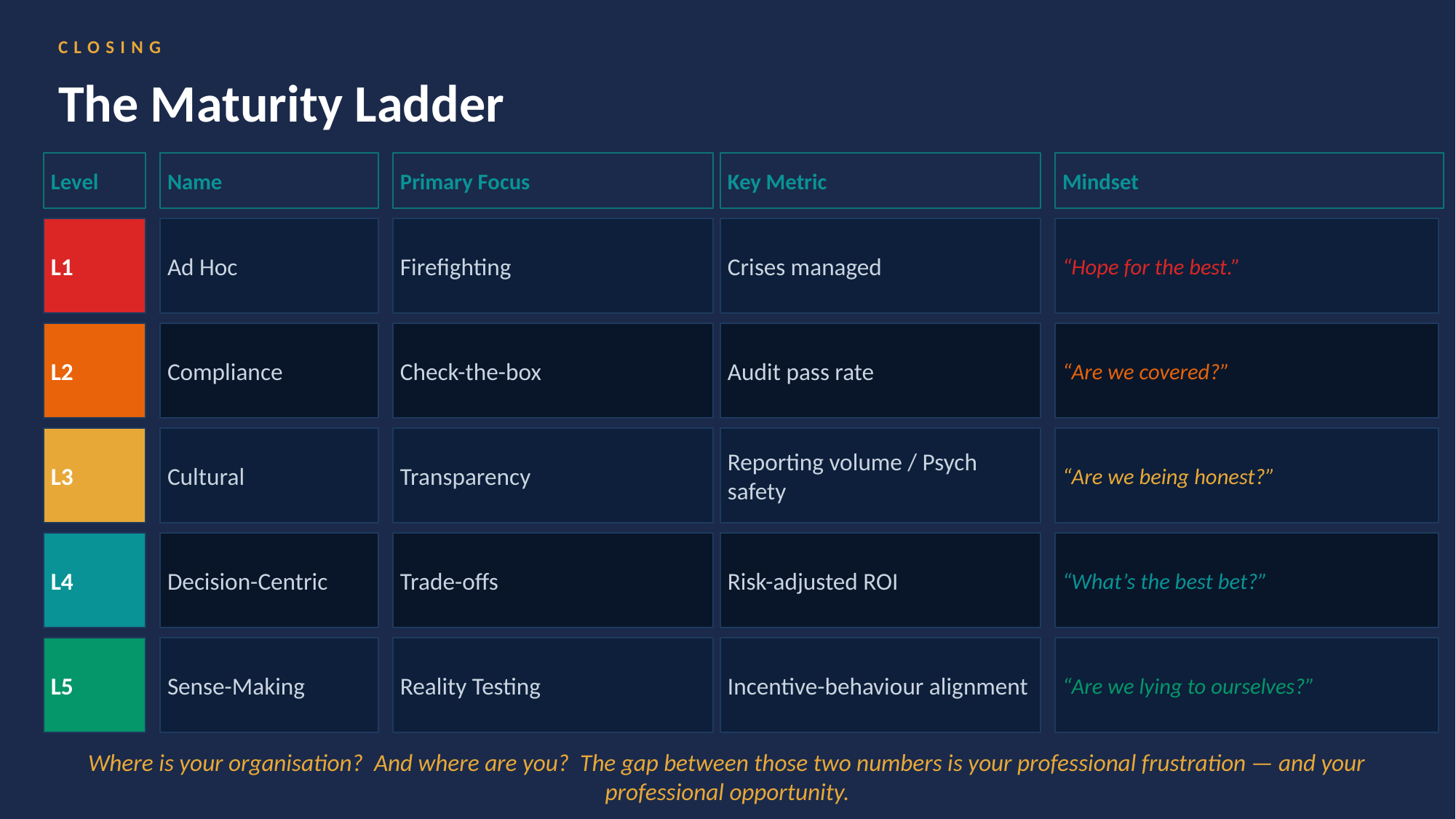

CLOSING
The Maturity Ladder

Level
Name
Primary Focus
Key Metric
Mindset

L1
Ad Hoc
Firefighting
Crises managed
“Hope for the best.”

L2
Compliance
Check-the-box
Audit pass rate
“Are we covered?”

L3
Cultural
Transparency
Reporting volume / Psych safety
“Are we being honest?”

L4
Decision-Centric
Trade-offs
Risk-adjusted ROI
“What’s the best bet?”

L5
Sense-Making
Reality Testing
Incentive-behaviour alignment
“Are we lying to ourselves?”
Where is your organisation?  And where are you?  The gap between those two numbers is your professional frustration — and your professional opportunity.